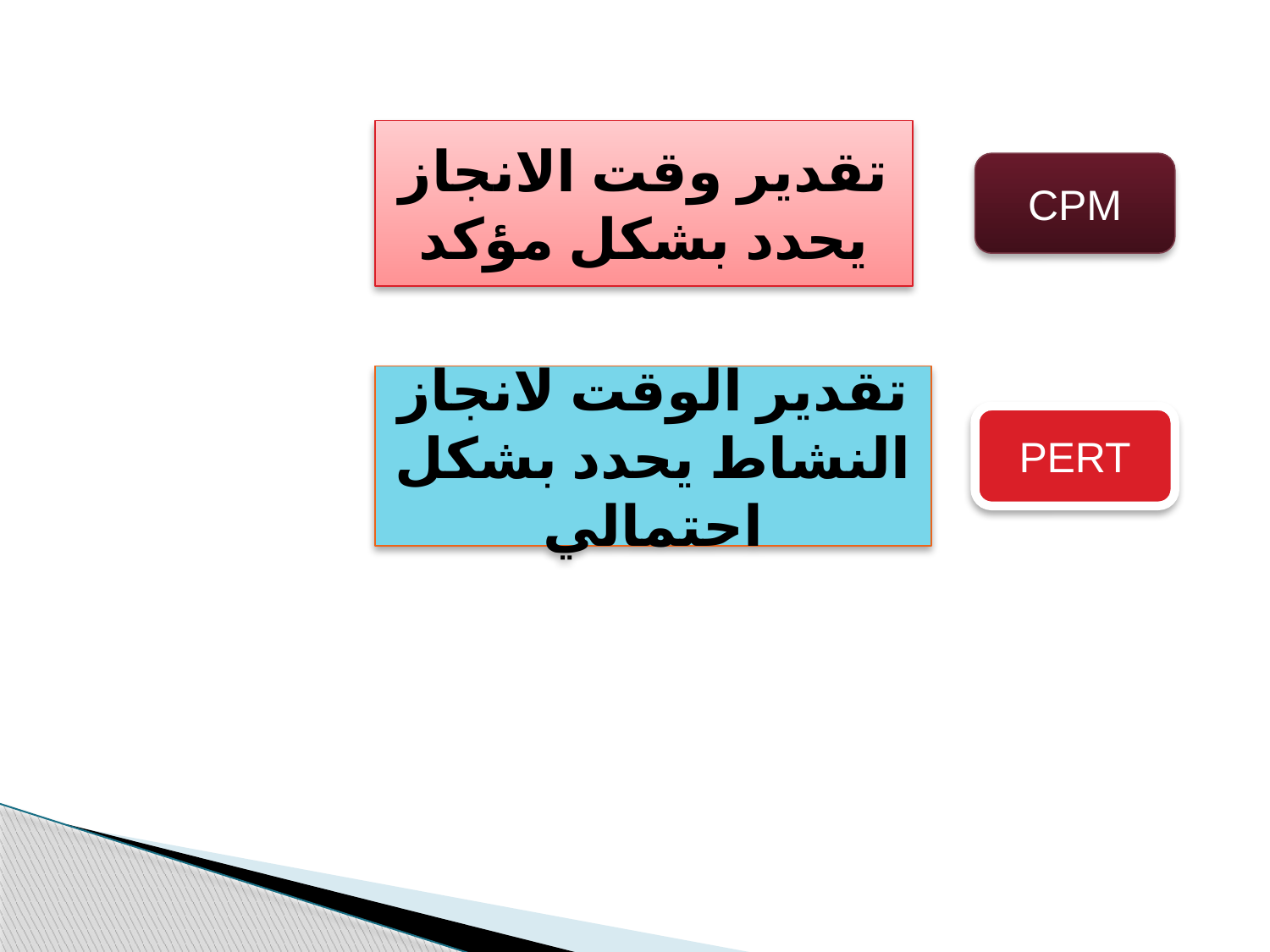

تقدير وقت الانجاز يحدد بشكل مؤكد
CPM
تقدير الوقت لانجاز النشاط يحدد بشكل احتمالي
PERT